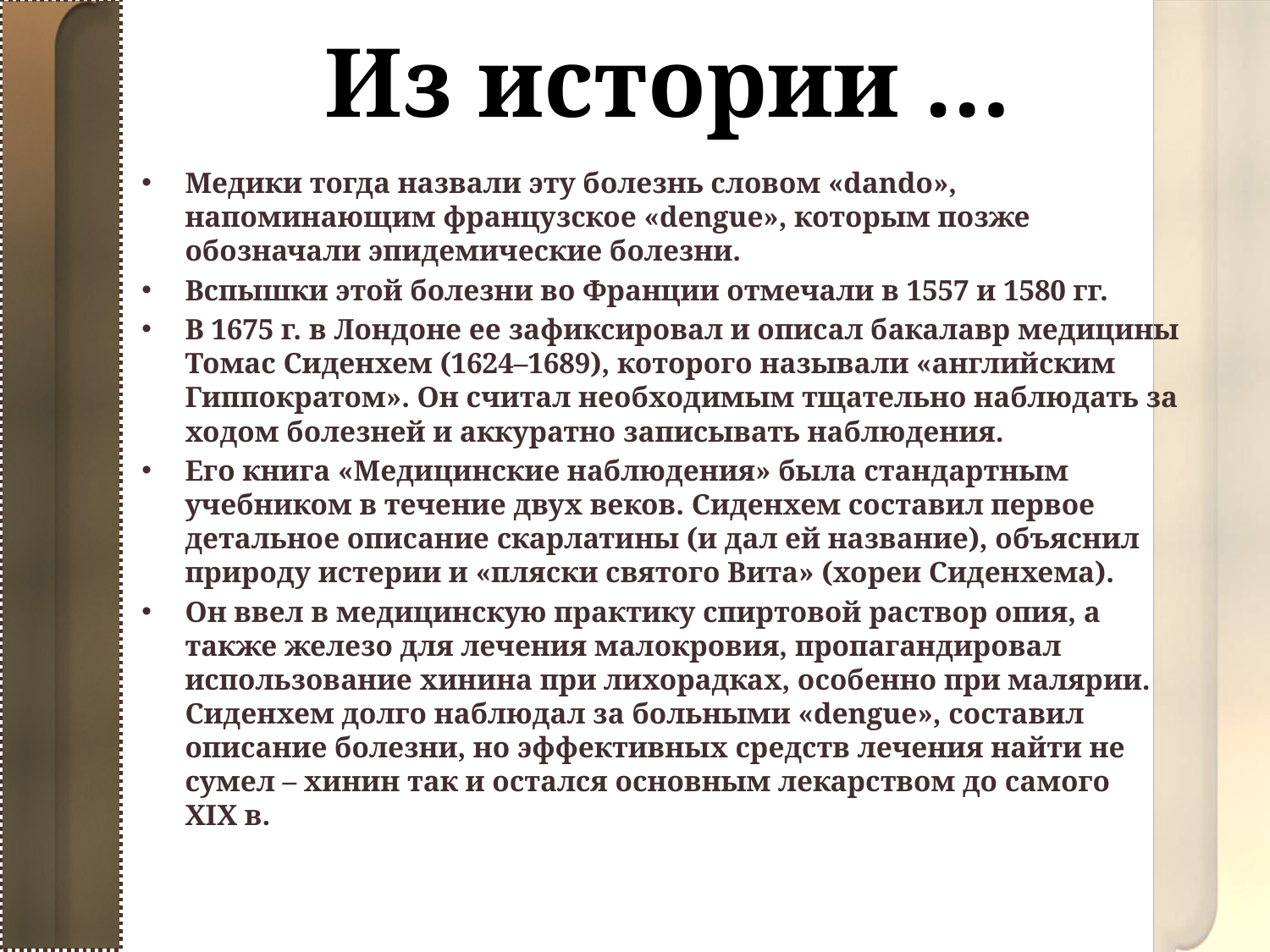

# Из истории …
Медики тогда назвали эту болезнь словом «dando», напоминающим французское «dengue», которым позже обозначали эпидемические болезни.
Вспышки этой болезни во Франции отмечали в 1557 и 1580 гг.
В 1675 г. в Лондоне ее зафиксировал и описал бакалавр медицины Томас Сиденхем (1624–1689), которого называли «английским Гиппократом». Он считал необходимым тщательно наблюдать за ходом болезней и аккуратно записывать наблюдения.
Его книга «Медицинские наблюдения» была стандартным учебником в течение двух веков. Сиденхем составил первое детальное описание скарлатины (и дал ей название), объяснил природу истерии и «пляски святого Вита» (хореи Сиденхема).
Он ввел в медицинскую практику спиртовой раствор опия, а также железо для лечения малокровия, пропагандировал использование хинина при лихорадках, особенно при малярии. Сиденхем долго наблюдал за больными «dengue», составил описание болезни, но эффективных средств лечения найти не сумел – хинин так и остался основным лекарством до самого XIX в.